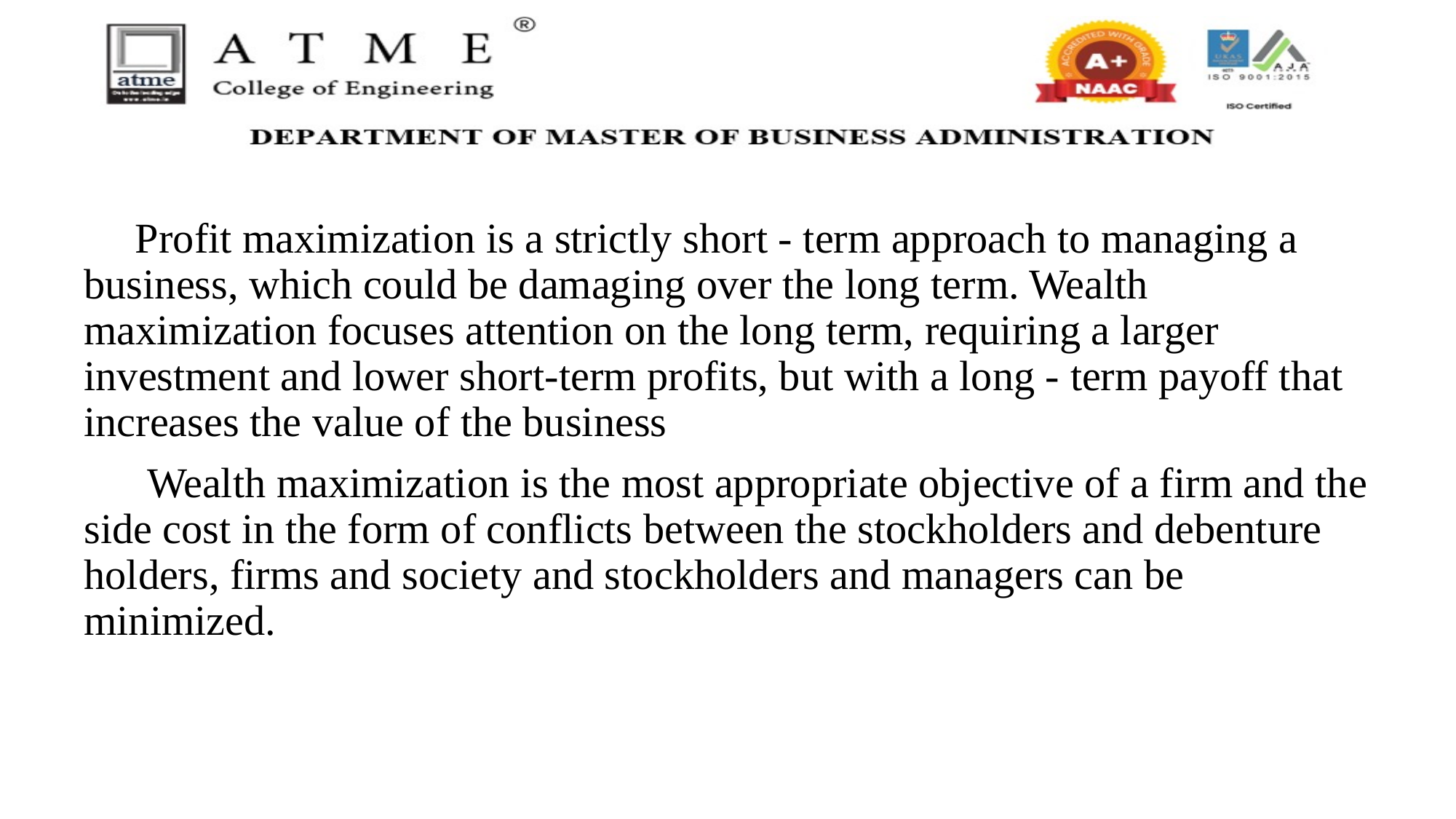

Profit maximization is a strictly short - term approach to managing a business, which could be damaging over the long term. Wealth maximization focuses attention on the long term, requiring a larger investment and lower short-term profits, but with a long - term payoff that increases the value of the business
      Wealth maximization is the most appropriate objective of a firm and the side cost in the form of conflicts between the stockholders and debenture holders, firms and society and stockholders and managers can be minimized.